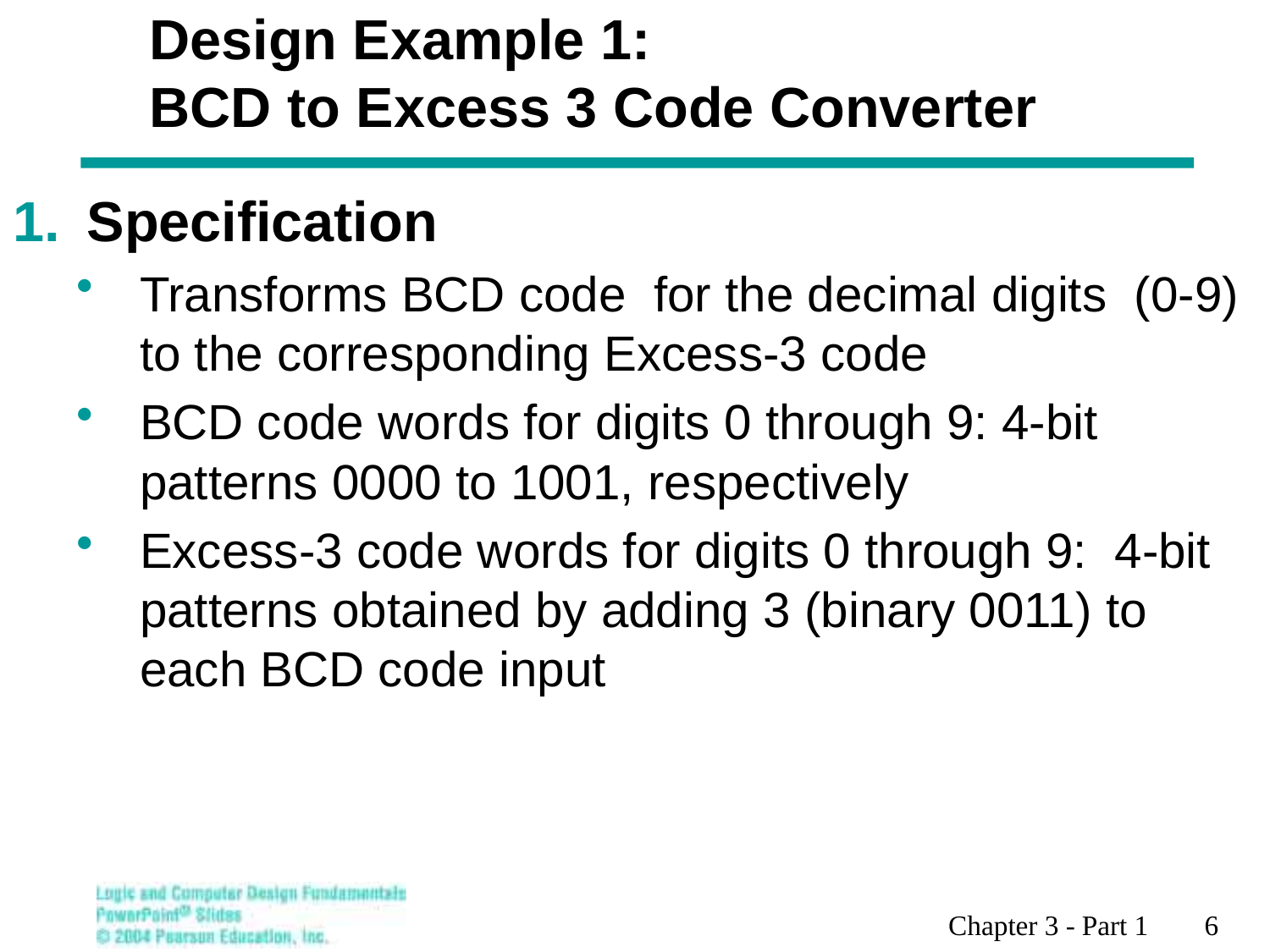

# Design Example 1: BCD to Excess 3 Code Converter
Specification
Transforms BCD code  for the decimal digits  (0-9) to the corresponding Excess-3 code
BCD code words for digits 0 through 9: 4-bit patterns 0000 to 1001, respectively
Excess-3 code words for digits 0 through 9:  4-bit patterns obtained by adding 3 (binary 0011) to each BCD code input

Chapter 3 - Part 1        6